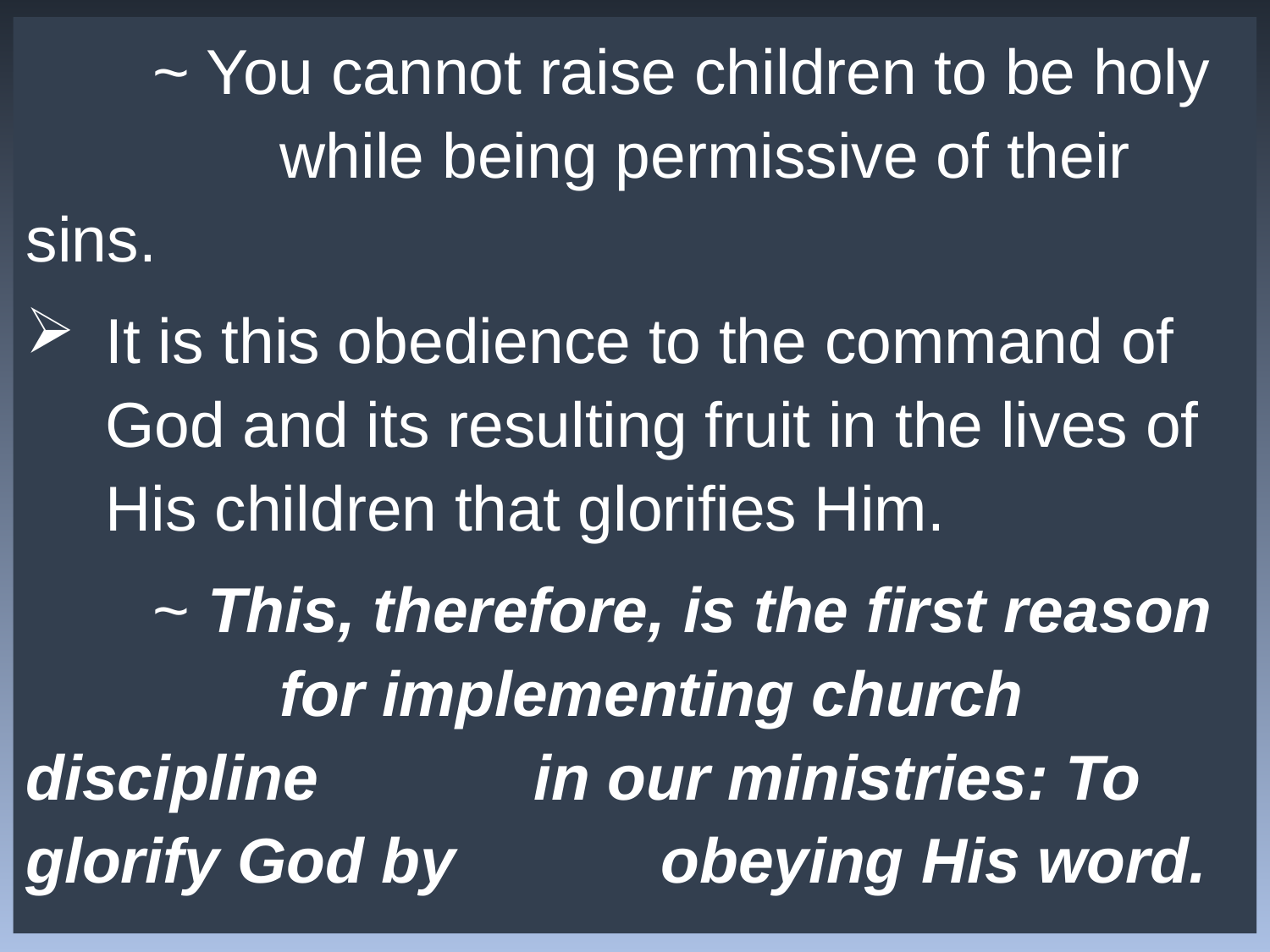

~ You cannot raise children to be holy 		while being permissive of their sins.
It is this obedience to the command of God and its resulting fruit in the lives of His children that glorifies Him.
	~ This, therefore, is the first reason 		for implementing church discipline 		in our ministries: To glorify God by 		obeying His word.